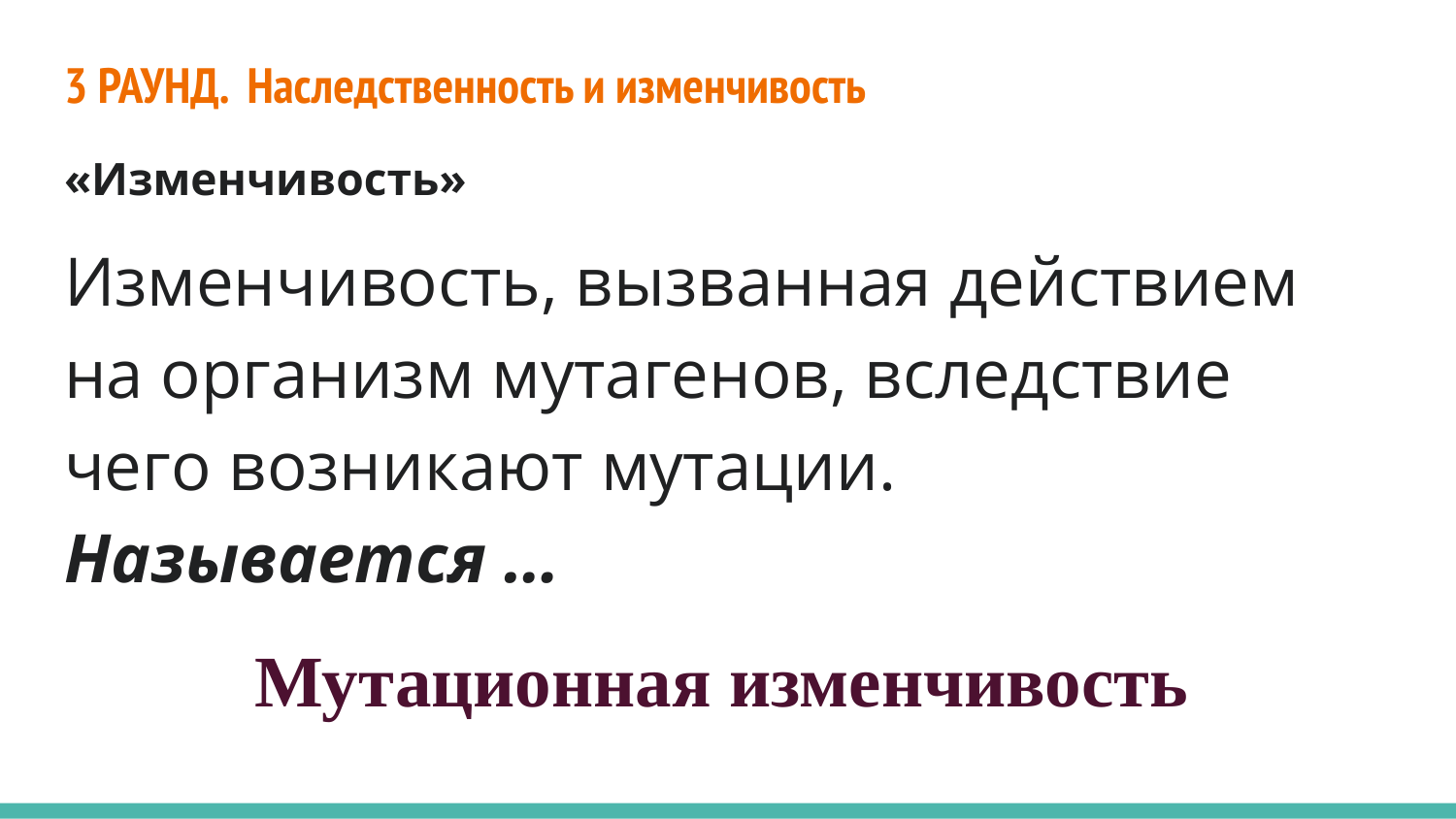

# 3 РАУНД.  Наследственность и изменчивость
«Изменчивость»
Изменчивость, вызванная действием на организм мутагенов, вследствие чего возникают мутации.
Называется …
Мутационная изменчивость